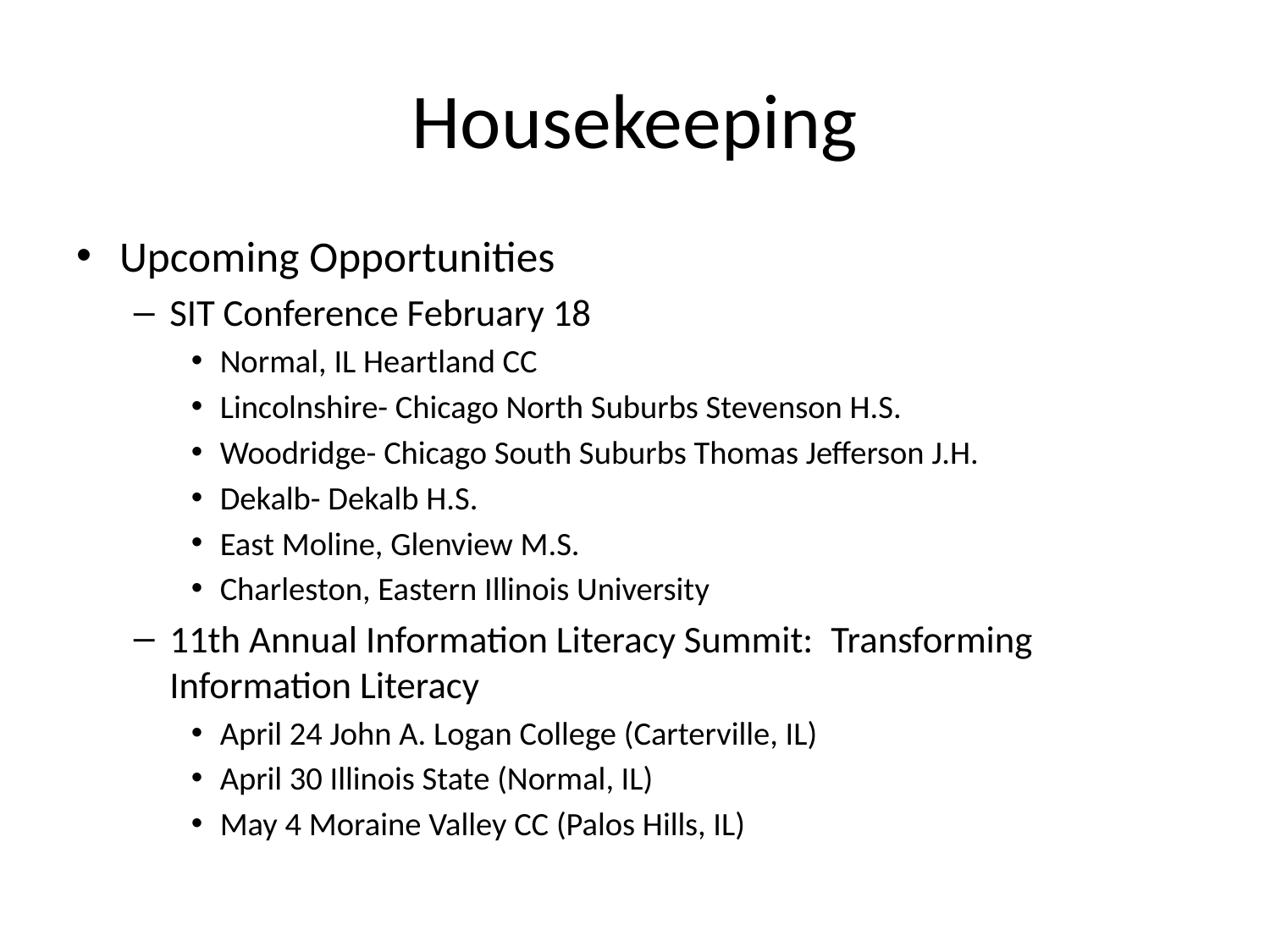

# Housekeeping
Upcoming Opportunities
SIT Conference February 18
Normal, IL Heartland CC
Lincolnshire- Chicago North Suburbs Stevenson H.S.
Woodridge- Chicago South Suburbs Thomas Jefferson J.H.
Dekalb- Dekalb H.S.
East Moline, Glenview M.S.
Charleston, Eastern Illinois University
11th Annual Information Literacy Summit:  Transforming Information Literacy
April 24 John A. Logan College (Carterville, IL)
April 30 Illinois State (Normal, IL)
May 4 Moraine Valley CC (Palos Hills, IL)